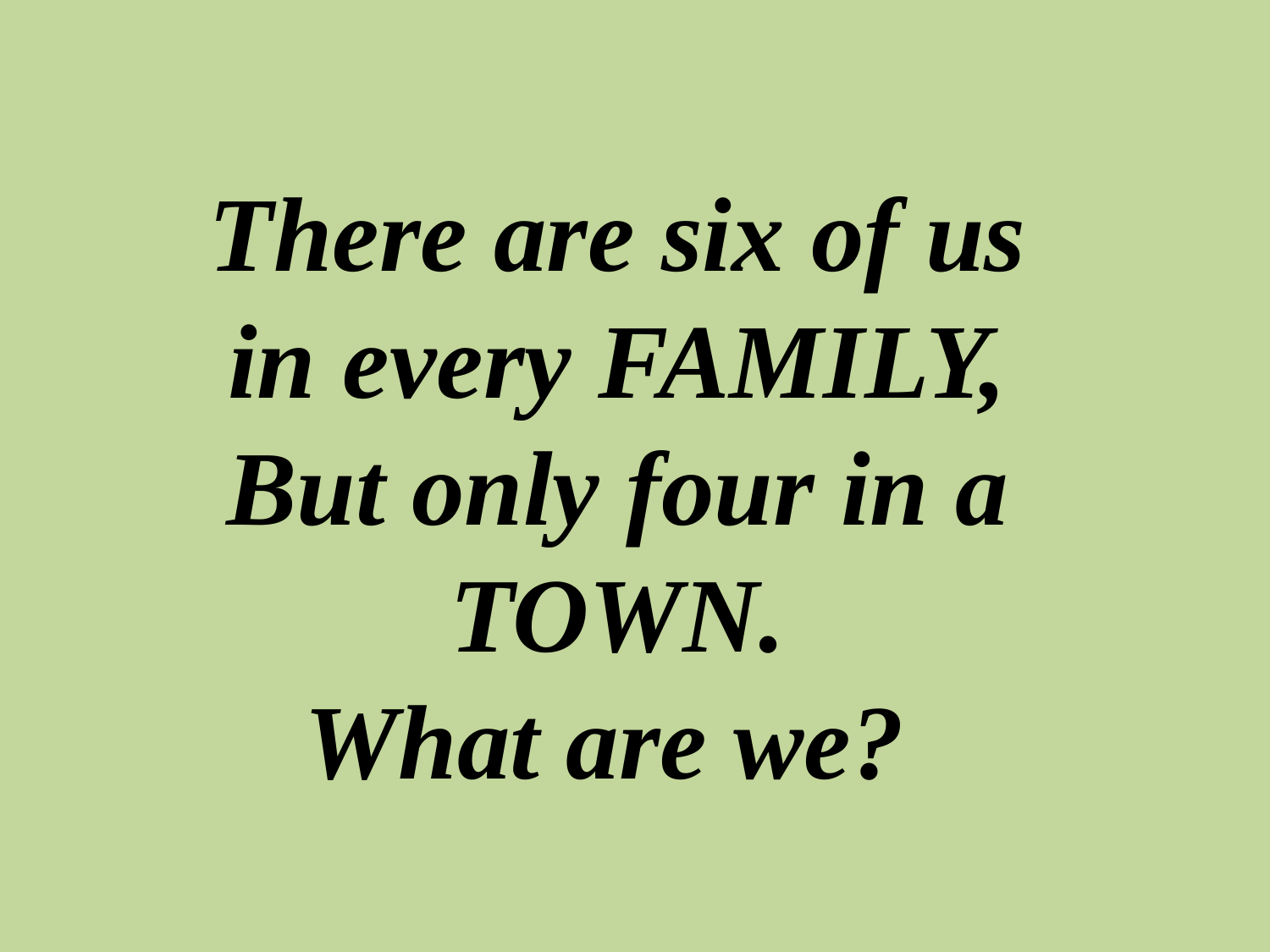

#

There are six of us in every FAMILY,
But only four in a TOWN.
What are we?